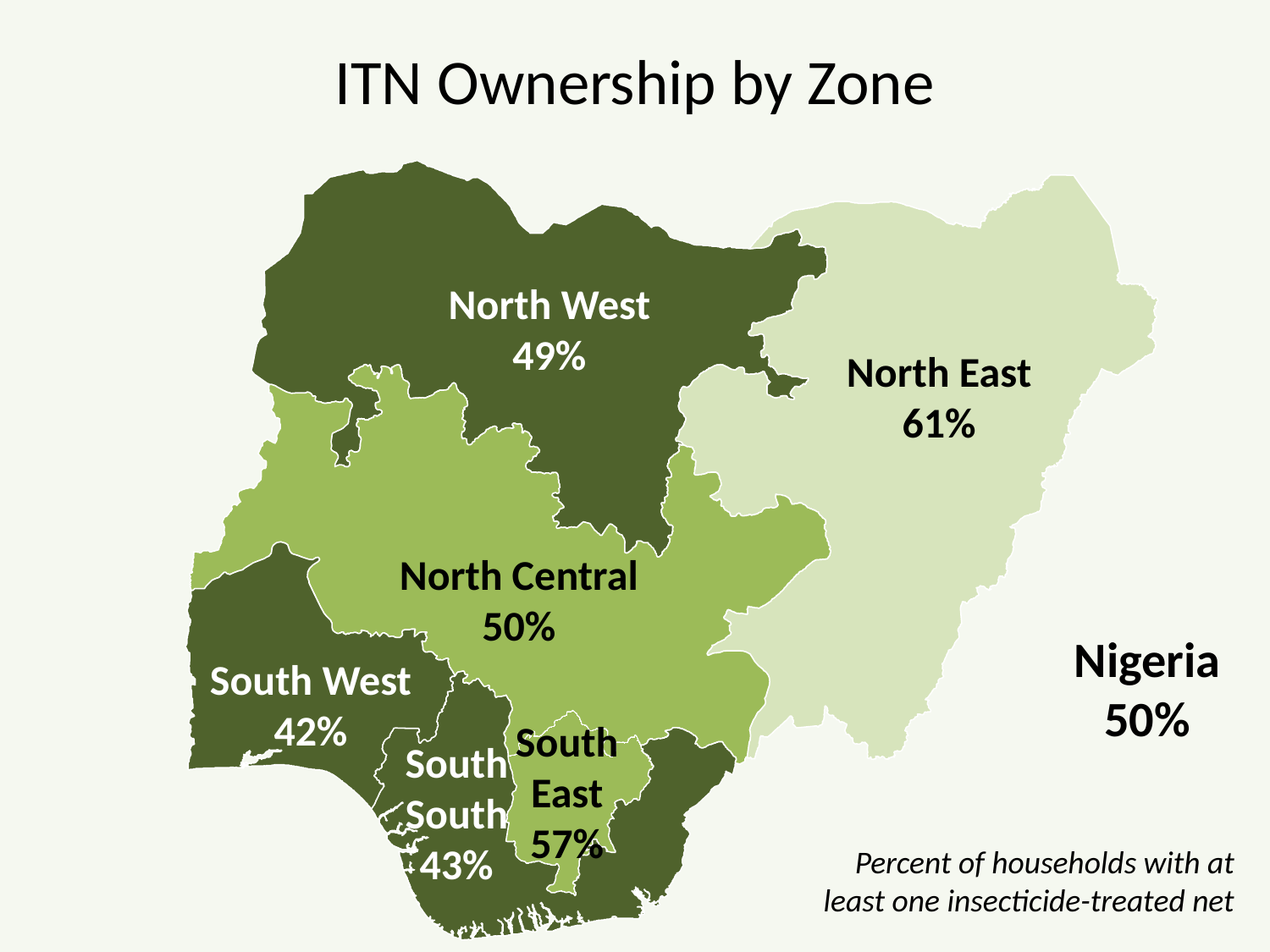

# ITN Ownership by Zone

North West
49%
North East
61%
North Central
50%
Nigeria
50%
South West
42%
South
East
57%
South
South
43%
Percent of households with at least one insecticide-treated net